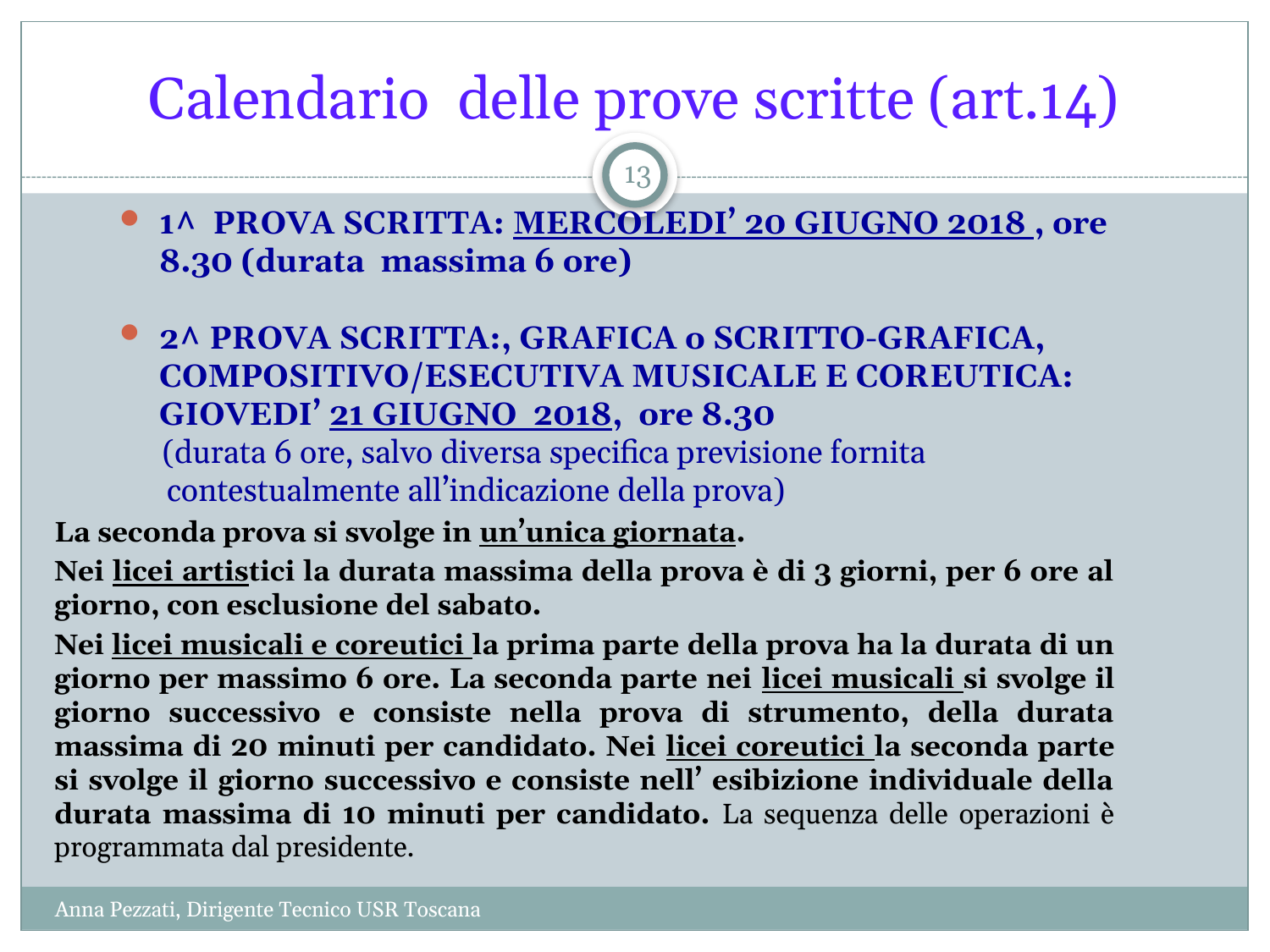

# Calendario  delle prove scritte (art.14)
13
1^  PROVA SCRITTA: MERCOLEDI’ 20 GIUGNO 2018 , ore 8.30 (durata  massima 6 ore)

2^ PROVA SCRITTA:, GRAFICA o SCRITTO-GRAFICA, COMPOSITIVO/ESECUTIVA MUSICALE E COREUTICA:  GIOVEDI’ 21 GIUGNO  2018,  ore 8.30
    (durata 6 ore, salvo diversa specifica previsione fornita   contestualmente all’indicazione della prova)
La seconda prova si svolge in un’unica giornata.
Nei licei artistici la durata massima della prova è di 3 giorni, per 6 ore al giorno, con esclusione del sabato.
Nei licei musicali e coreutici la prima parte della prova ha la durata di un giorno per massimo 6 ore. La seconda parte nei licei musicali si svolge il giorno successivo e consiste nella prova di strumento, della durata massima di 20 minuti per candidato. Nei licei coreutici la seconda parte si svolge il giorno successivo e consiste nell’ esibizione individuale della durata massima di 10 minuti per candidato. La sequenza delle operazioni è programmata dal presidente.
Anna Pezzati, Dirigente Tecnico USR Toscana